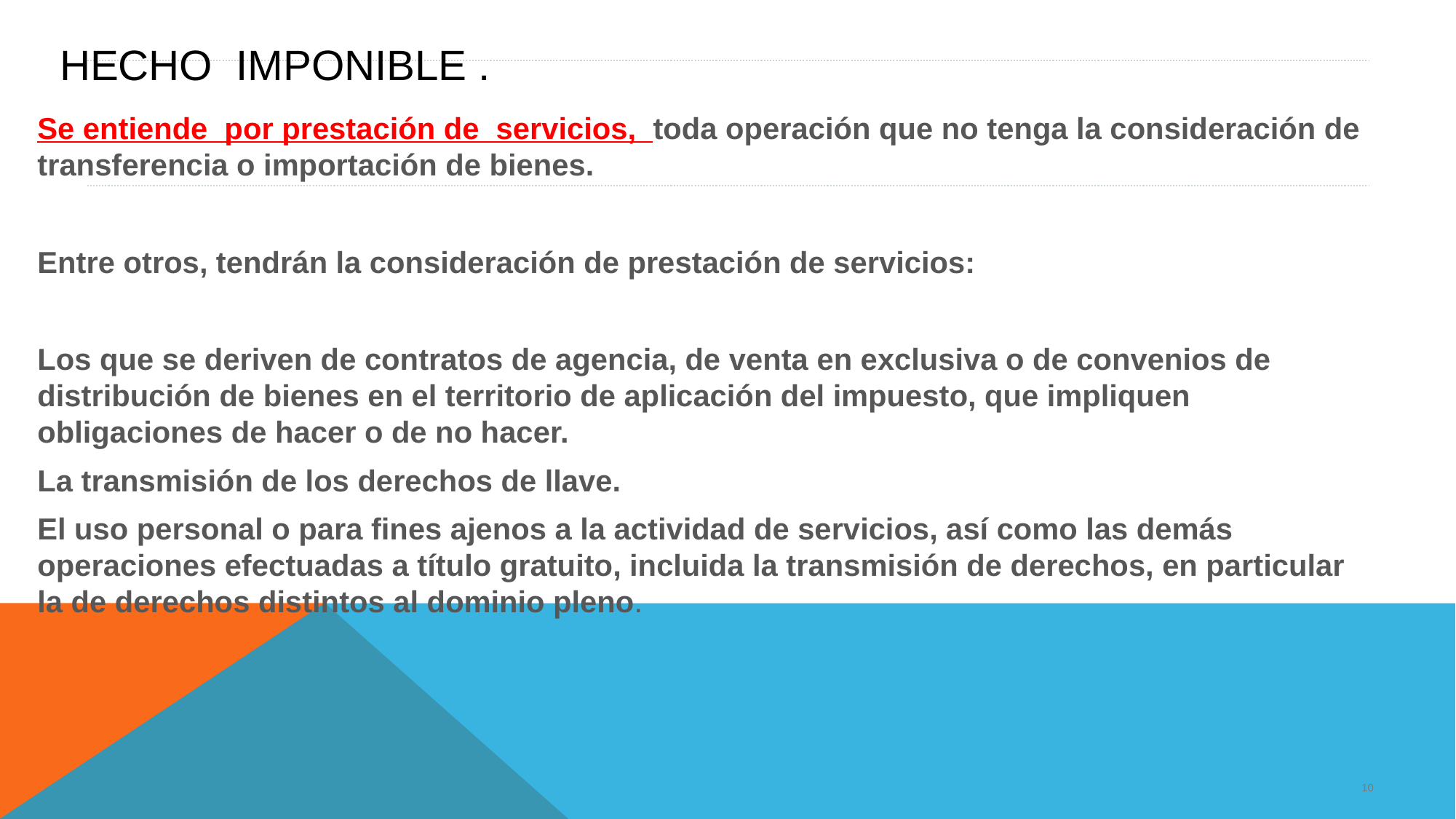

# HECHO  IMPONIBLE .
Se entiende  por prestación de  servicios,  toda operación que no tenga la consideración de transferencia o importación de bienes.

Entre otros, tendrán la consideración de prestación de servicios:

Los que se deriven de contratos de agencia, de venta en exclusiva o de convenios de distribución de bienes en el territorio de aplicación del impuesto, que impliquen obligaciones de hacer o de no hacer.
La transmisión de los derechos de llave.
El uso personal o para fines ajenos a la actividad de servicios, así como las demás operaciones efectuadas a título gratuito, incluida la transmisión de derechos, en particular la de derechos distintos al dominio pleno.